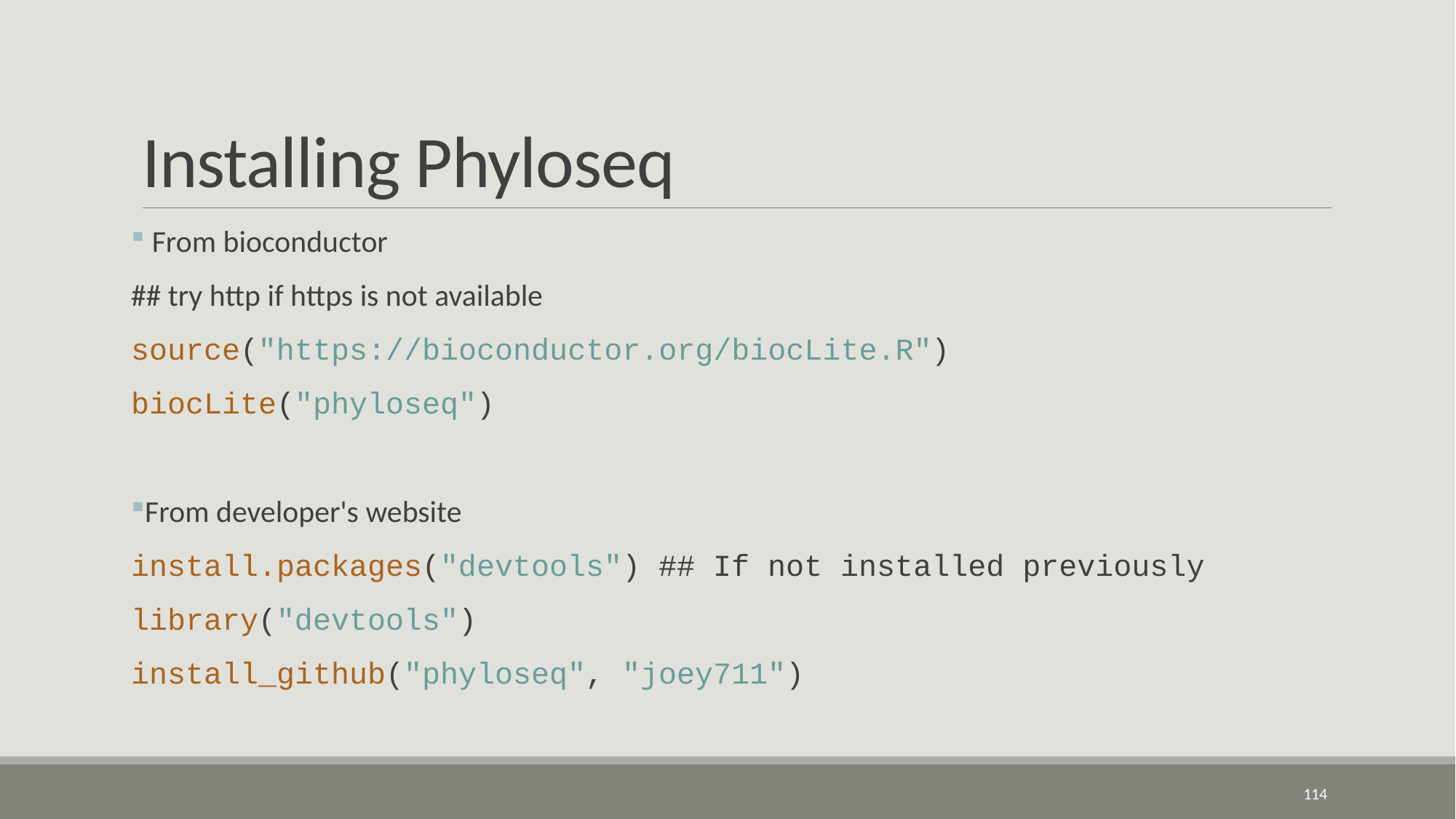

# Installing Phyloseq
 From bioconductor
## try http if https is not available
source("https://bioconductor.org/biocLite.R")
biocLite("phyloseq")

From developer's website
install.packages("devtools") ## If not installed previously
library("devtools")
install_github("phyloseq", "joey711")
114